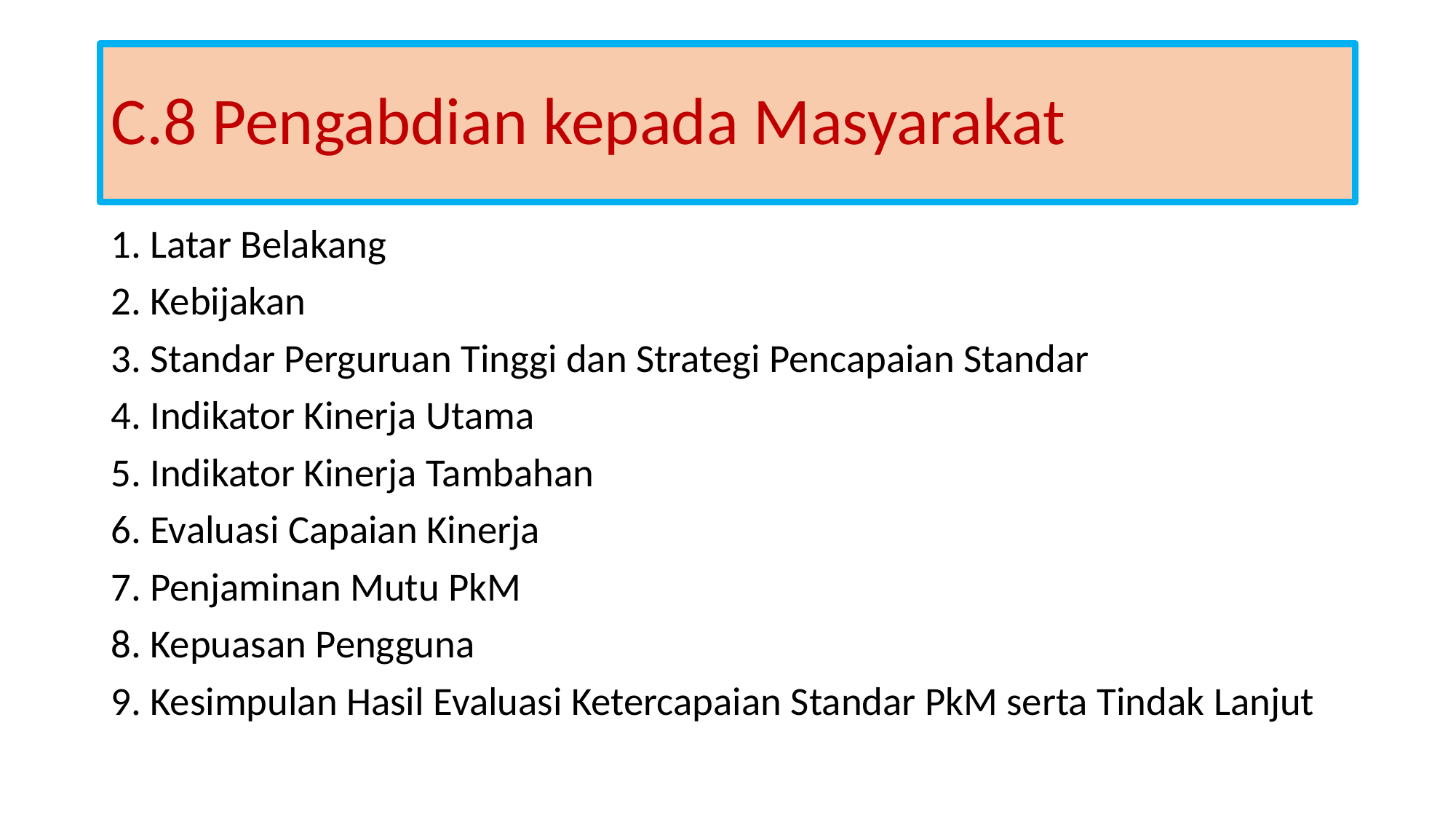

# C.8 Pengabdian kepada Masyarakat
1. Latar Belakang
2. Kebijakan
3. Standar Perguruan Tinggi dan Strategi Pencapaian Standar
4. Indikator Kinerja Utama
5. Indikator Kinerja Tambahan
6. Evaluasi Capaian Kinerja
7. Penjaminan Mutu PkM
8. Kepuasan Pengguna
9. Kesimpulan Hasil Evaluasi Ketercapaian Standar PkM serta Tindak Lanjut